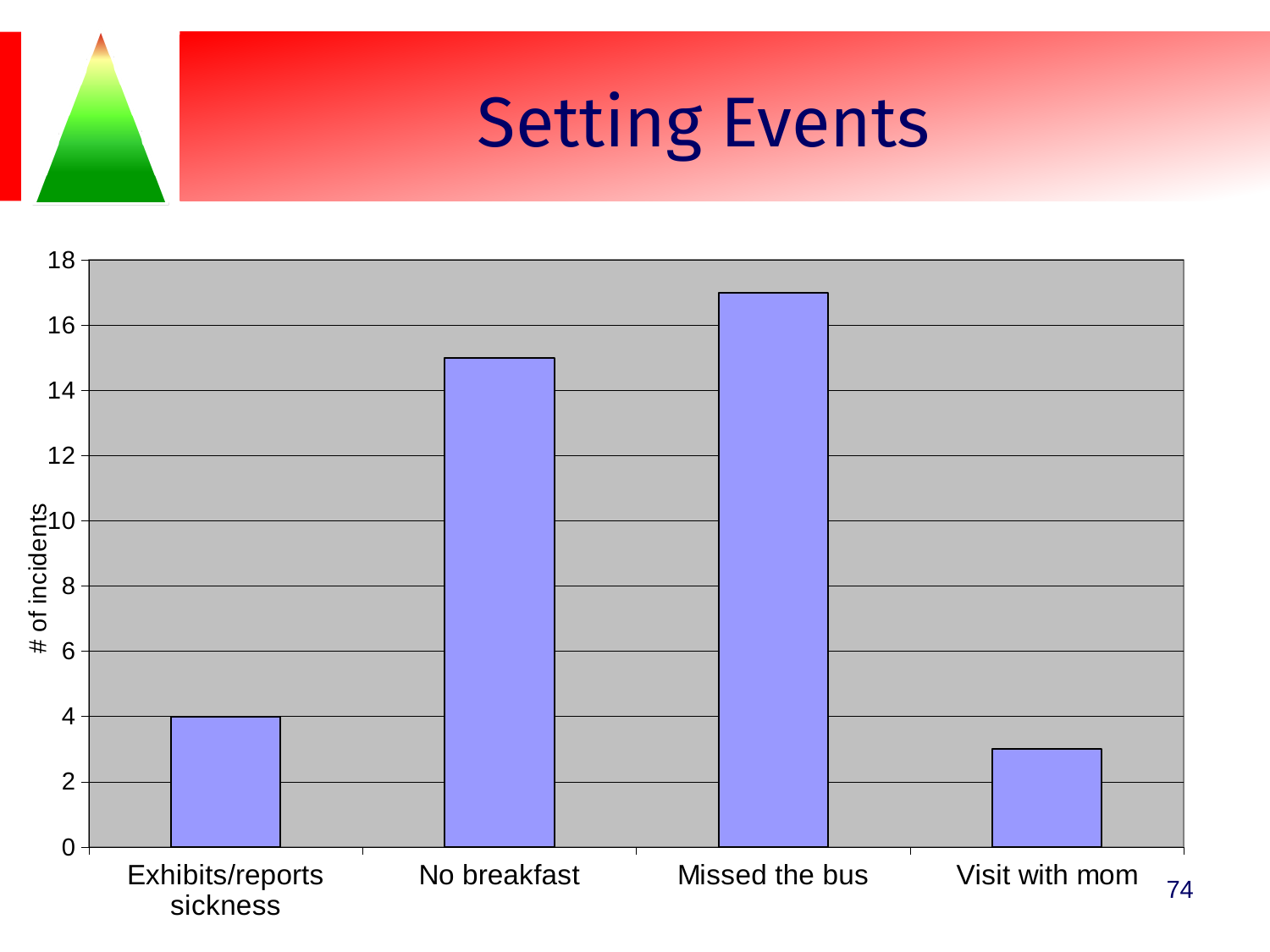

# Setting Events

### Chart

| Category | Antecedent |
|---|---|
| Exhibits/reports sickness | 4.0 |
| No breakfast | 15.0 |
| Missed the bus | 17.0 |
| Visit with mom | 3.0 |
74